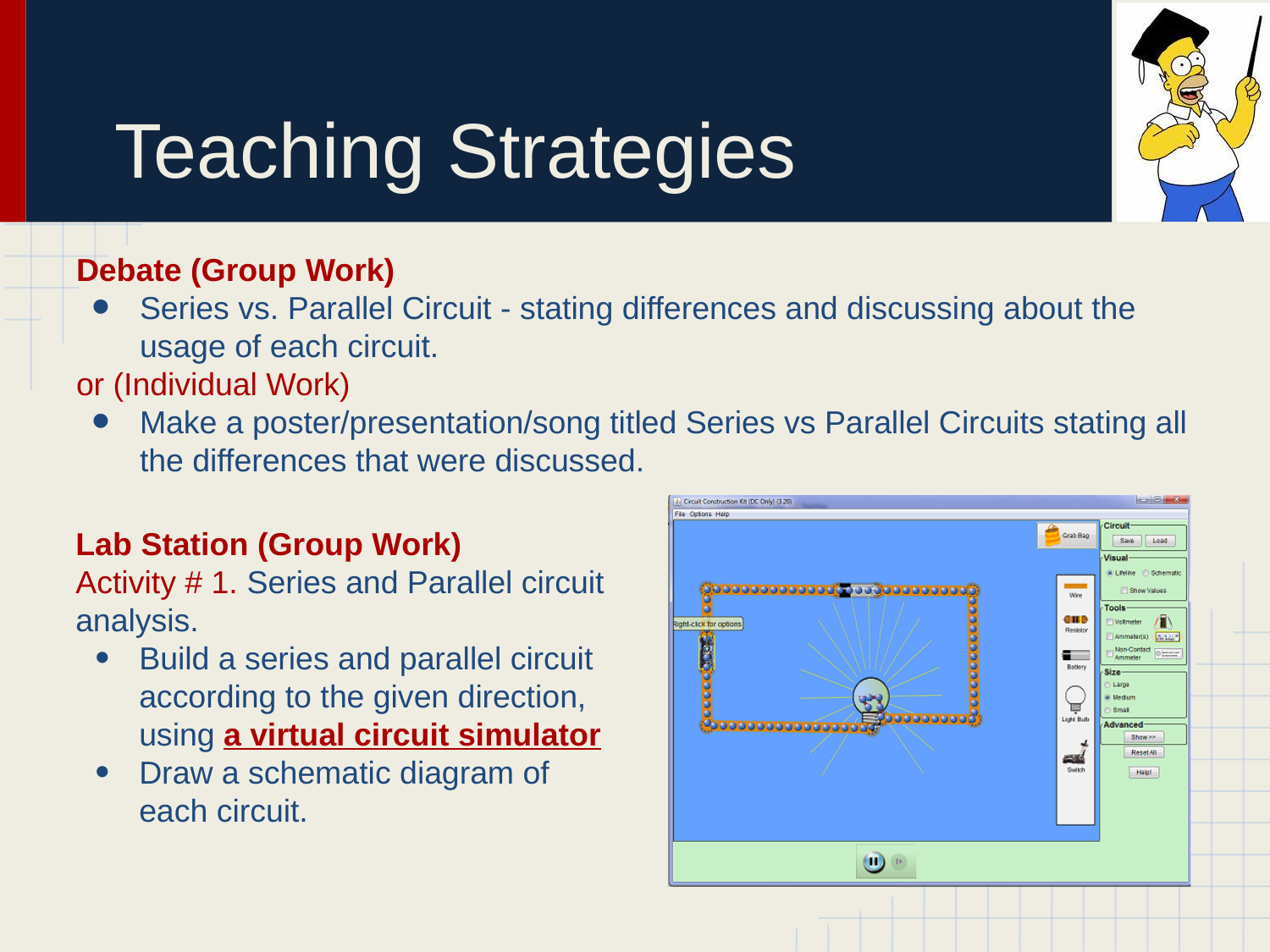

# Teaching Strategies
Debate (Group Work)
Series vs. Parallel Circuit - stating differences and discussing about the usage of each circuit.
or (Individual Work)
Make a poster/presentation/song titled Series vs Parallel Circuits stating all the differences that were discussed.

Lab Station (Group Work)
Activity # 1. Series and Parallel circuit analysis.
Build a series and parallel circuit according to the given direction, using a virtual circuit simulator
Draw a schematic diagram of each circuit.